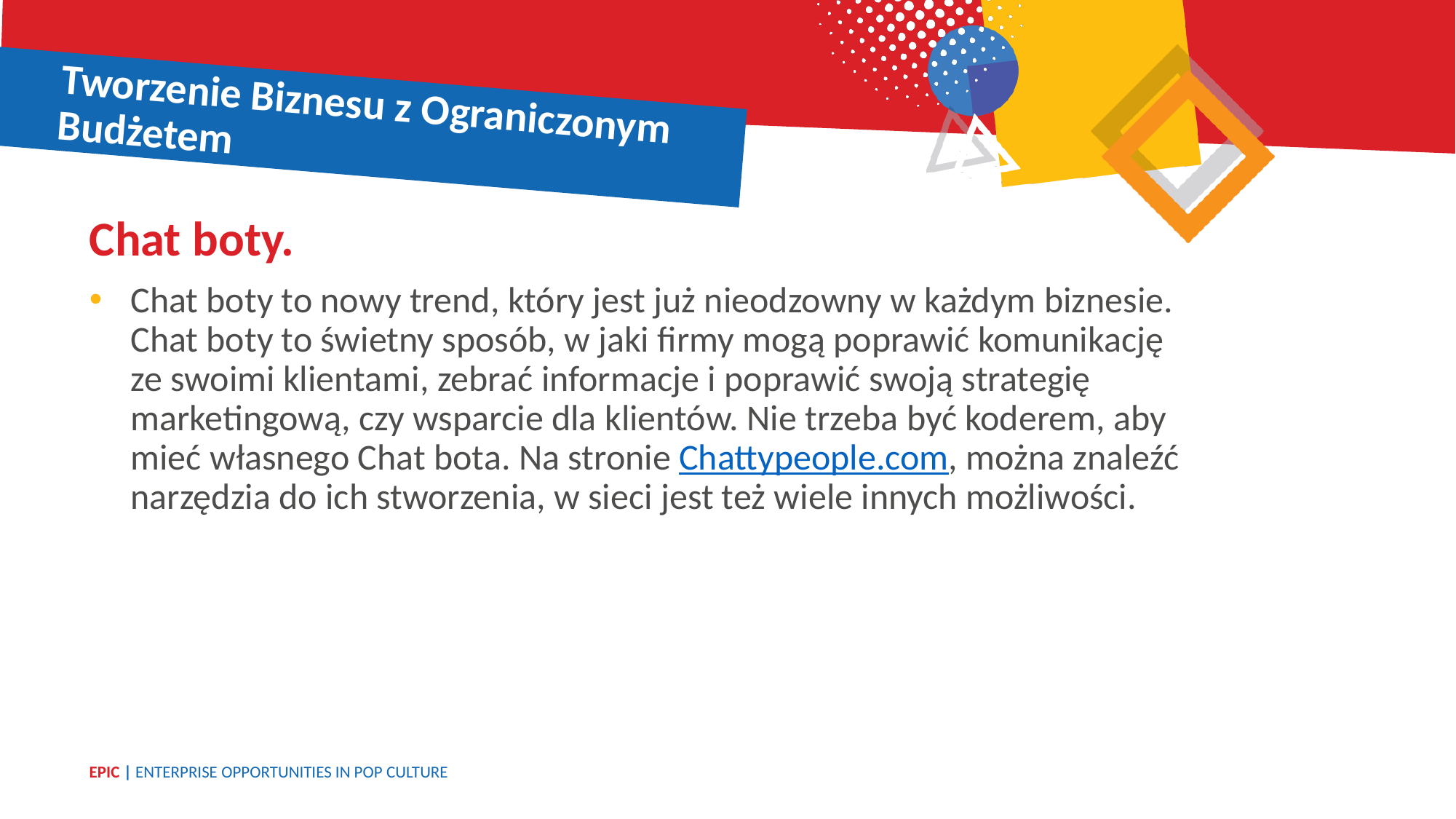

Tworzenie Biznesu z Ograniczonym Budżetem
Chat boty.
Chat boty to nowy trend, który jest już nieodzowny w każdym biznesie. Chat boty to świetny sposób, w jaki firmy mogą poprawić komunikację ze swoimi klientami, zebrać informacje i poprawić swoją strategię marketingową, czy wsparcie dla klientów. Nie trzeba być koderem, aby mieć własnego Chat bota. Na stronie Chattypeople.com, można znaleźć narzędzia do ich stworzenia, w sieci jest też wiele innych możliwości.